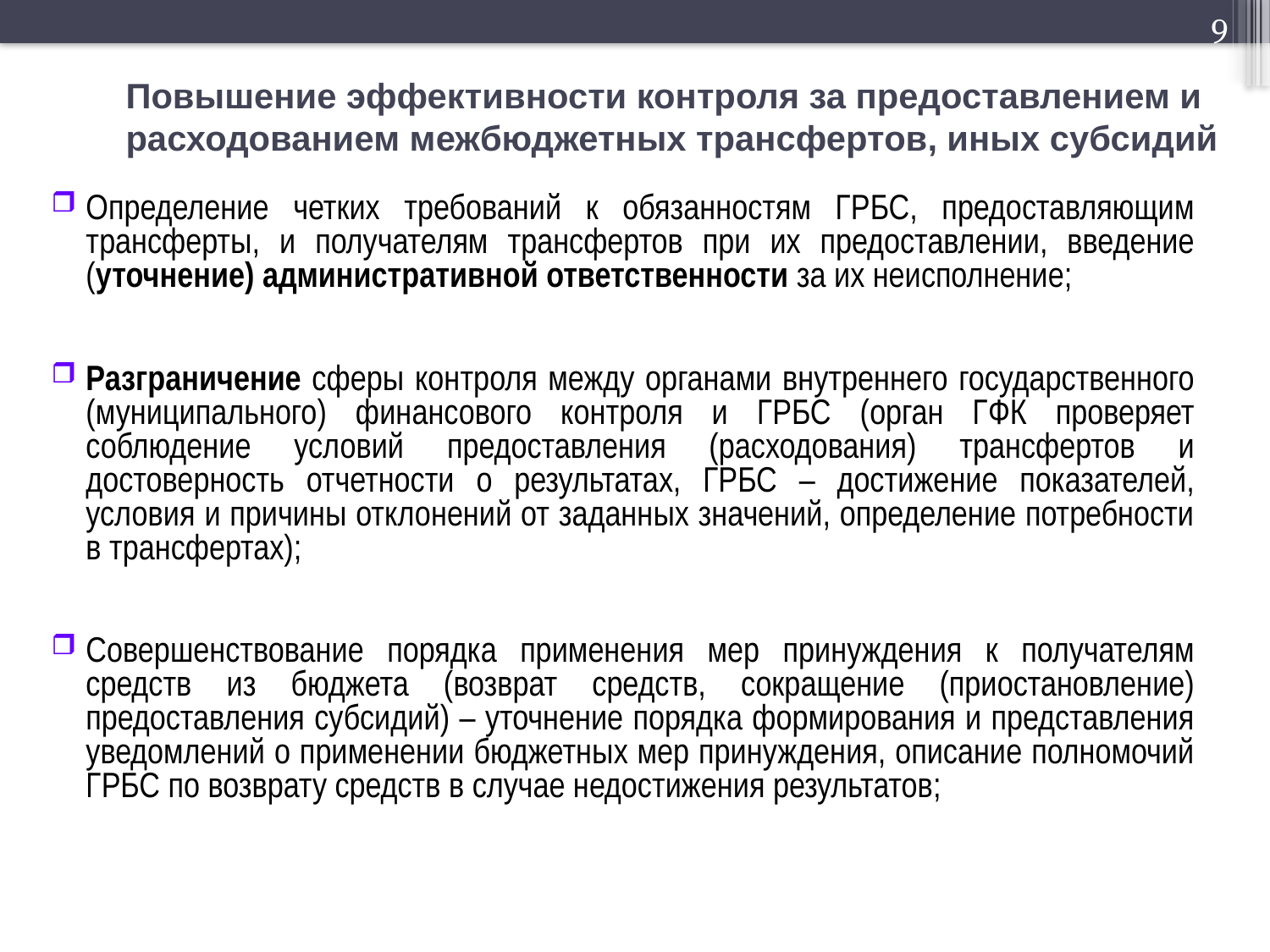

9
Повышение эффективности контроля за предоставлением и расходованием межбюджетных трансфертов, иных субсидий
Определение четких требований к обязанностям ГРБС, предоставляющим трансферты, и получателям трансфертов при их предоставлении, введение (уточнение) административной ответственности за их неисполнение;

Разграничение сферы контроля между органами внутреннего государственного (муниципального) финансового контроля и ГРБС (орган ГФК проверяет соблюдение условий предоставления (расходования) трансфертов и достоверность отчетности о результатах, ГРБС – достижение показателей, условия и причины отклонений от заданных значений, определение потребности в трансфертах);

Совершенствование порядка применения мер принуждения к получателям средств из бюджета (возврат средств, сокращение (приостановление) предоставления субсидий) – уточнение порядка формирования и представления уведомлений о применении бюджетных мер принуждения, описание полномочий ГРБС по возврату средств в случае недостижения результатов;